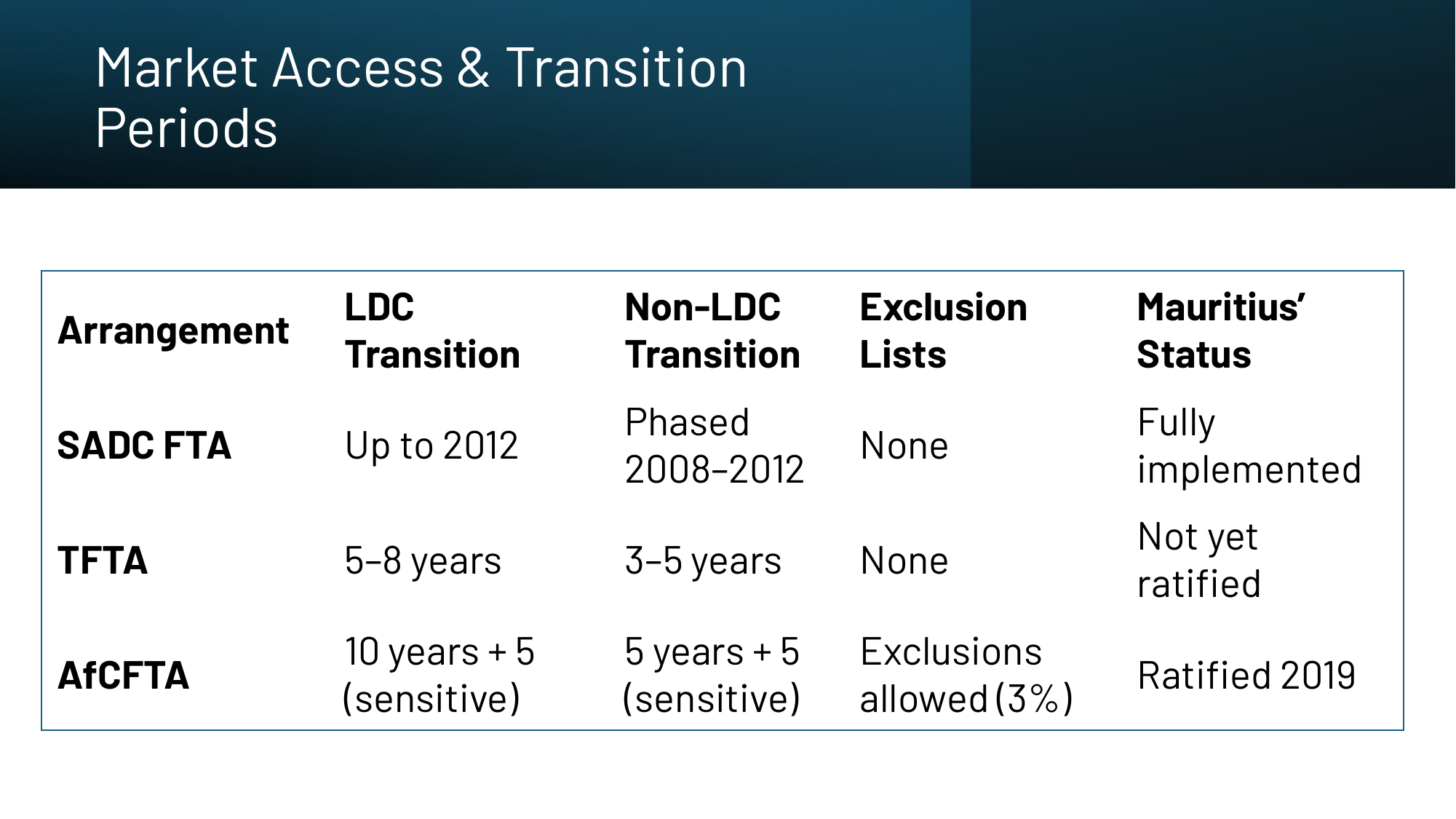

# Market Access & Transition Periods
| Arrangement | LDC Transition | Non-LDC Transition | Exclusion Lists | Mauritius’ Status |
| --- | --- | --- | --- | --- |
| SADC FTA | Up to 2012 | Phased 2008–2012 | None | Fully implemented |
| TFTA | 5–8 years | 3–5 years | None | Not yet ratified |
| AfCFTA | 10 years + 5 (sensitive) | 5 years + 5 (sensitive) | Exclusions allowed (3%) | Ratified 2019 |